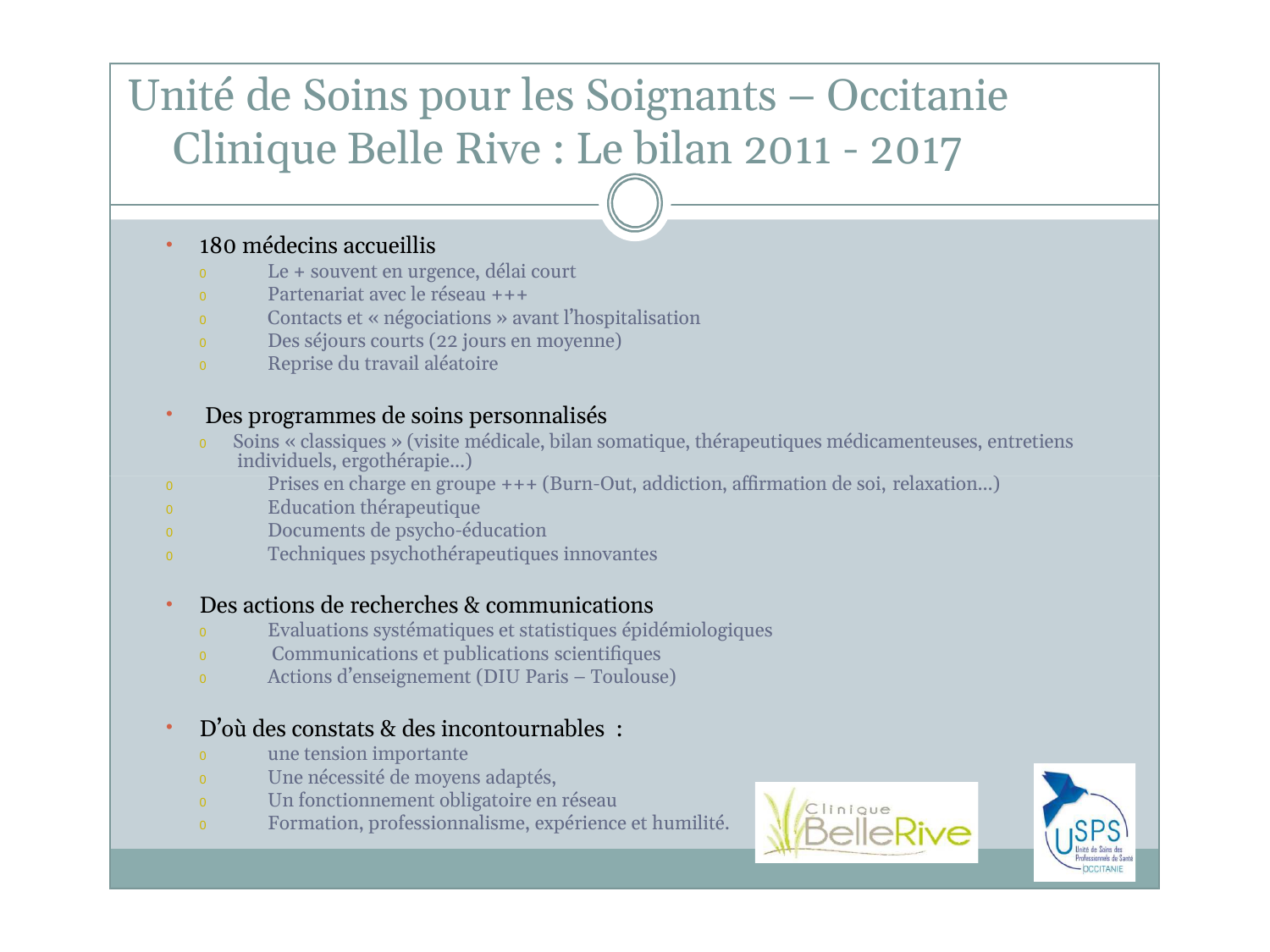

# Unité de Soins pour les Soignants – Occitanie  Clinique Belle Rive : Le bilan 2011 - 2017
180 médecins accueillis
0	Le + souvent en urgence, délai court
0	Partenariat avec le réseau +++
0	Contacts et « négociations » avant l’hospitalisation
0	Des séjours courts (22 jours en moyenne)
0	Reprise du travail aléatoire

Des programmes de soins personnalisés
0	Soins « classiques » (visite médicale, bilan somatique, thérapeutiques médicamenteuses, entretiens  individuels, ergothérapie...)
0	Prises en charge en groupe +++ (Burn-Out, addiction, affirmation de soi, relaxation...)
0	Education thérapeutique
0	Documents de psycho-éducation
0	Techniques psychothérapeutiques innovantes

Des actions de recherches & communications
0	Evaluations systématiques et statistiques épidémiologiques
0	Communications et publications scientifiques
0	Actions d’enseignement (DIU Paris – Toulouse)

D’où des constats & des incontournables :
0	une tension importante
0	Une nécessité de moyens adaptés,
0	Un fonctionnement obligatoire en réseau
0	Formation, professionnalisme, expérience et humilité.